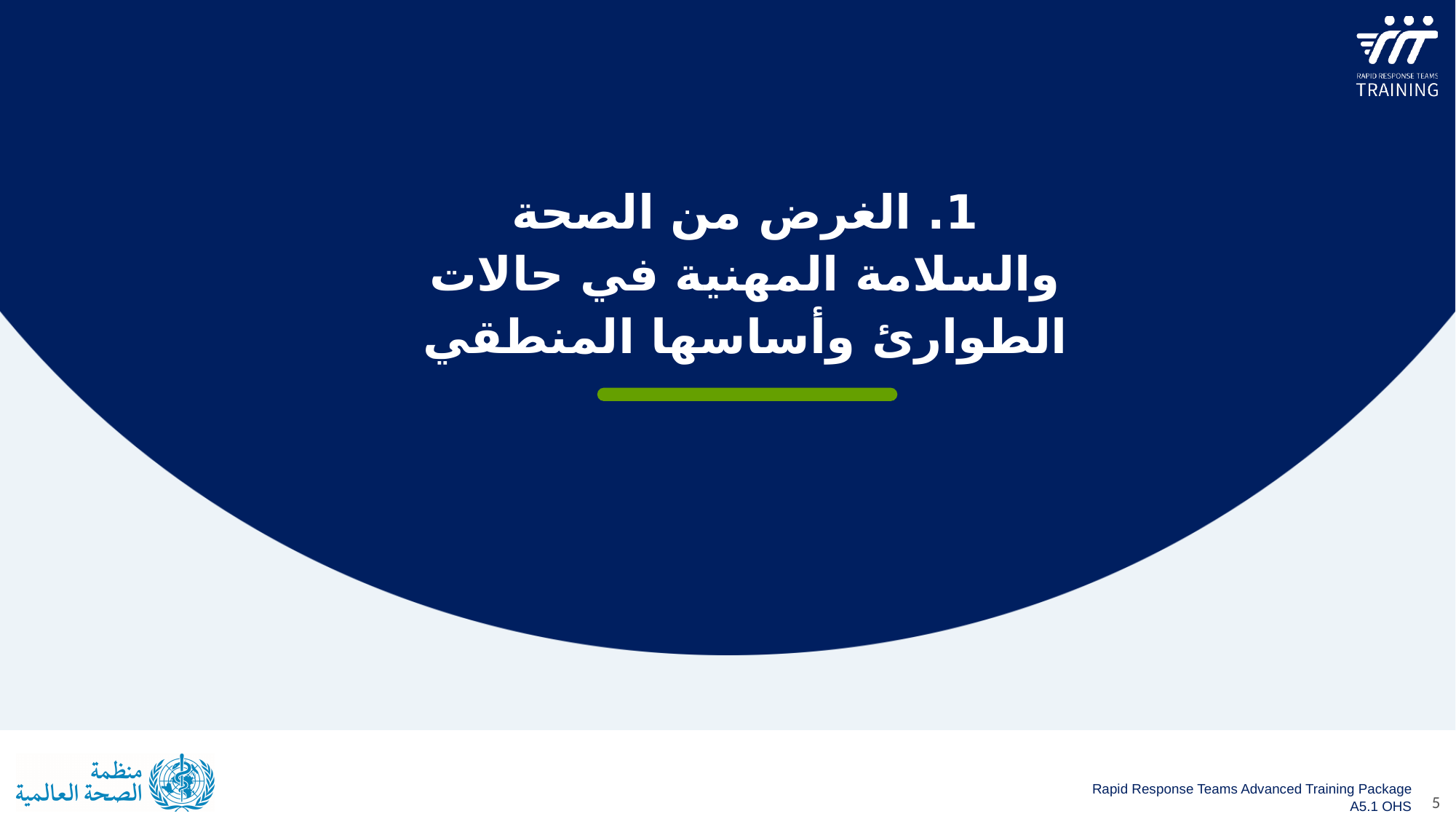

1. الغرض من الصحة والسلامة المهنية في حالات الطوارئ وأساسها المنطقي
5